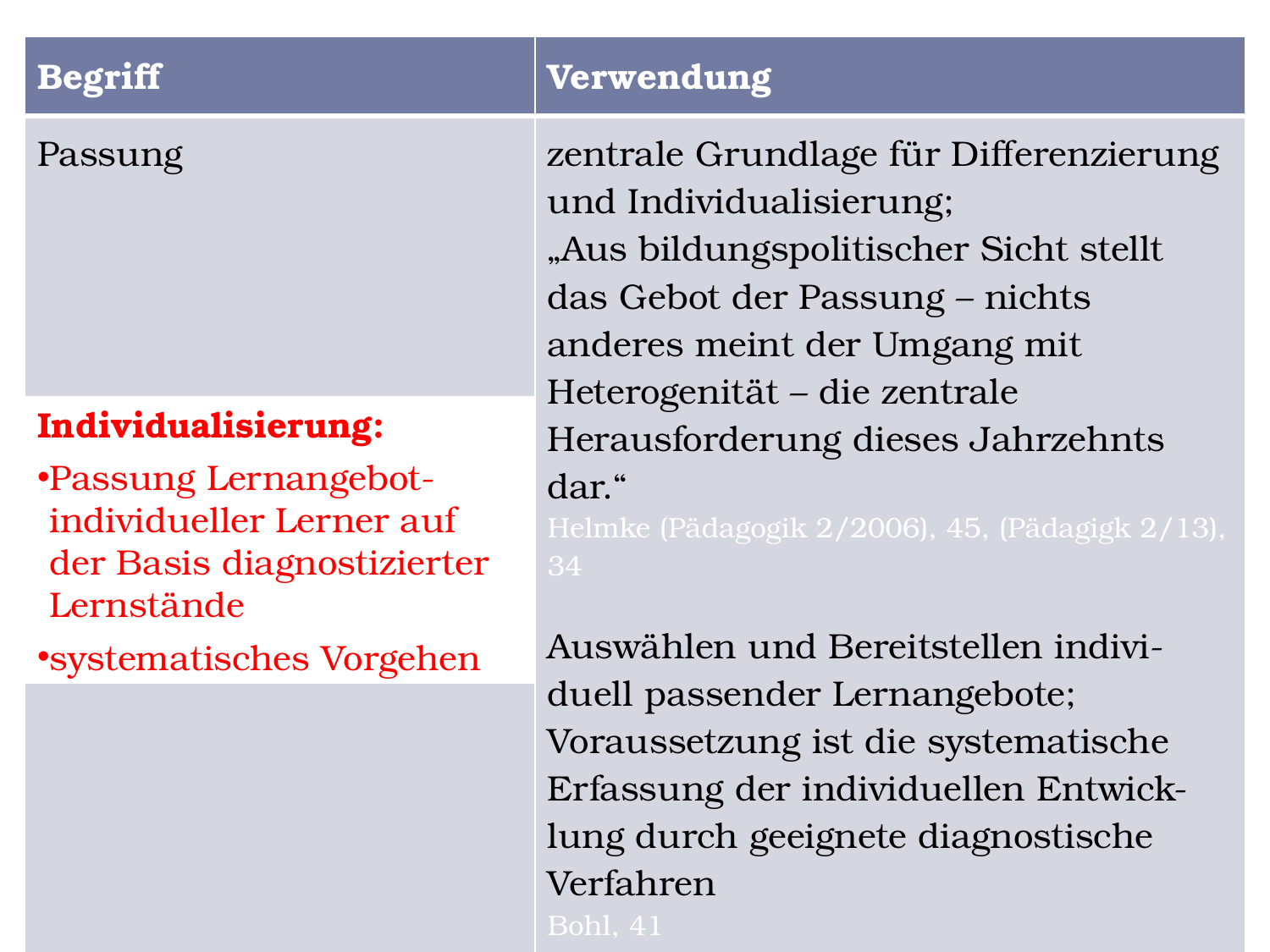

| Begriff | Verwendung |
| --- | --- |
| Passung | zentrale Grundlage für Differenzierung und Individualisierung; „Aus bildungspolitischer Sicht stellt das Gebot der Passung – nichts anderes meint der Umgang mit Heterogenität – die zentrale Herausforderung dieses Jahrzehnts dar.“ Helmke (Pädagogik 2/2006), 45, (Pädagigk 2/13), 34 Auswählen und Bereitstellen indivi-duell passender Lernangebote; Voraussetzung ist die systematische Erfassung der individuellen Entwick-lung durch geeignete diagnostische Verfahren Bohl, 41 |
Individualisierung:
Passung Lernangebot-individueller Lerner auf der Basis diagnostizierter Lernstände
systematisches Vorgehen
16